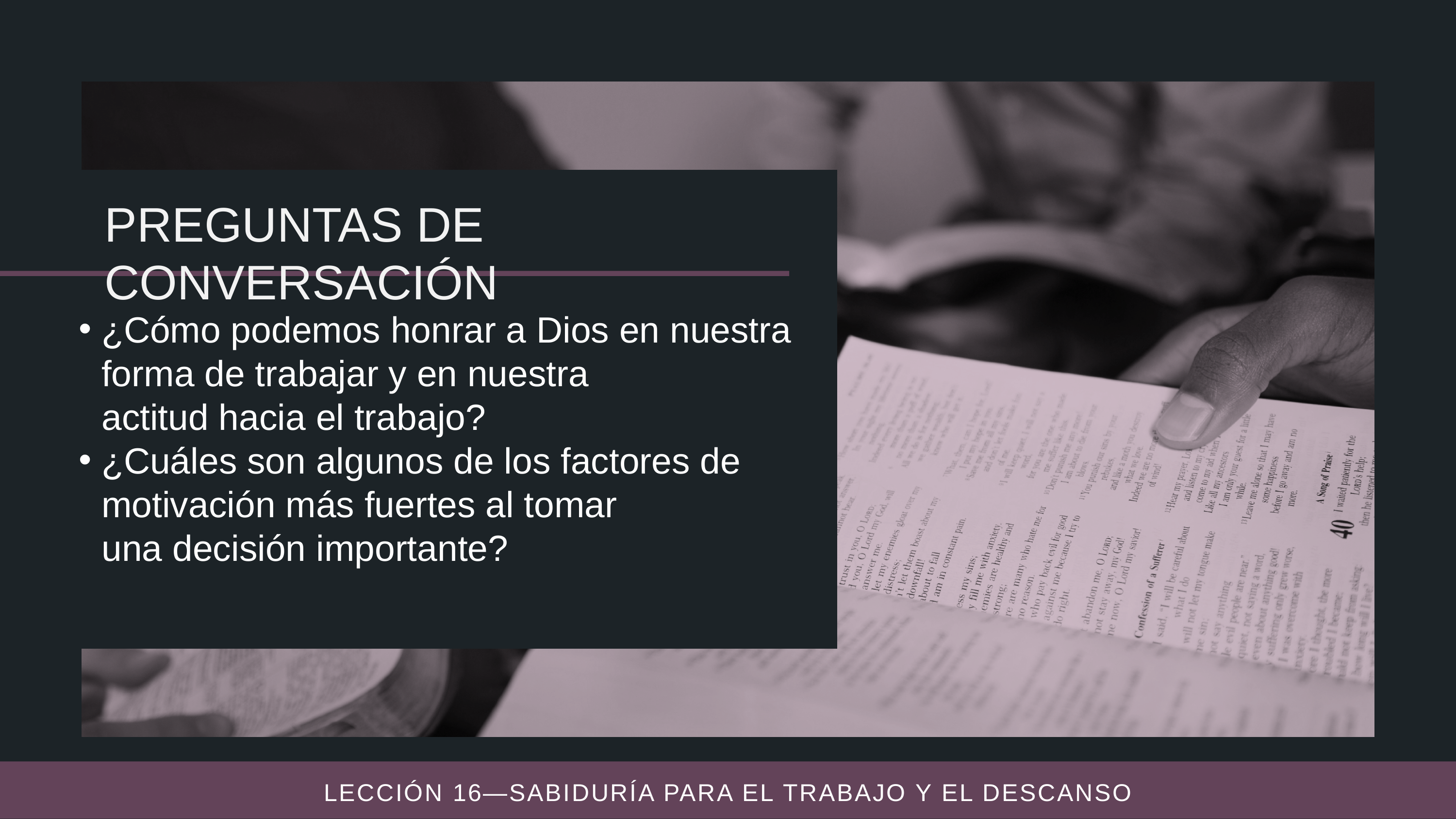

¿Cómo podemos honrar a Dios en nuestra forma de trabajar y en nuestra
actitud hacia el trabajo?
¿Cuáles son algunos de los factores de motivación más fuertes al tomar
una decisión importante?